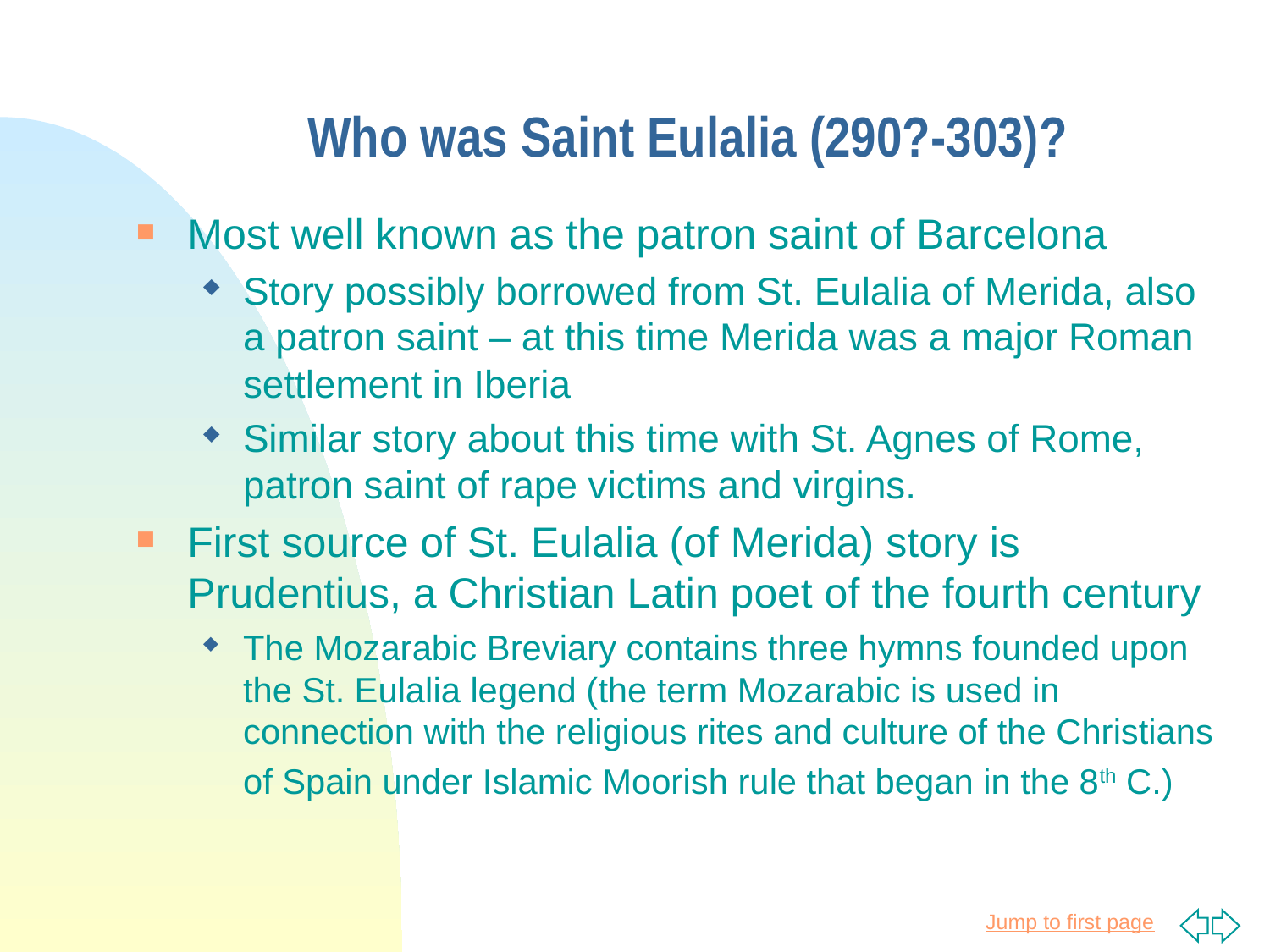

# Who was Saint Eulalia (290?-303)?
Most well known as the patron saint of Barcelona
Story possibly borrowed from St. Eulalia of Merida, also a patron saint – at this time Merida was a major Roman settlement in Iberia
Similar story about this time with St. Agnes of Rome, patron saint of rape victims and virgins.
First source of St. Eulalia (of Merida) story is Prudentius, a Christian Latin poet of the fourth century
The Mozarabic Breviary contains three hymns founded upon the St. Eulalia legend (the term Mozarabic is used in connection with the religious rites and culture of the Christians of Spain under Islamic Moorish rule that began in the 8th C.)